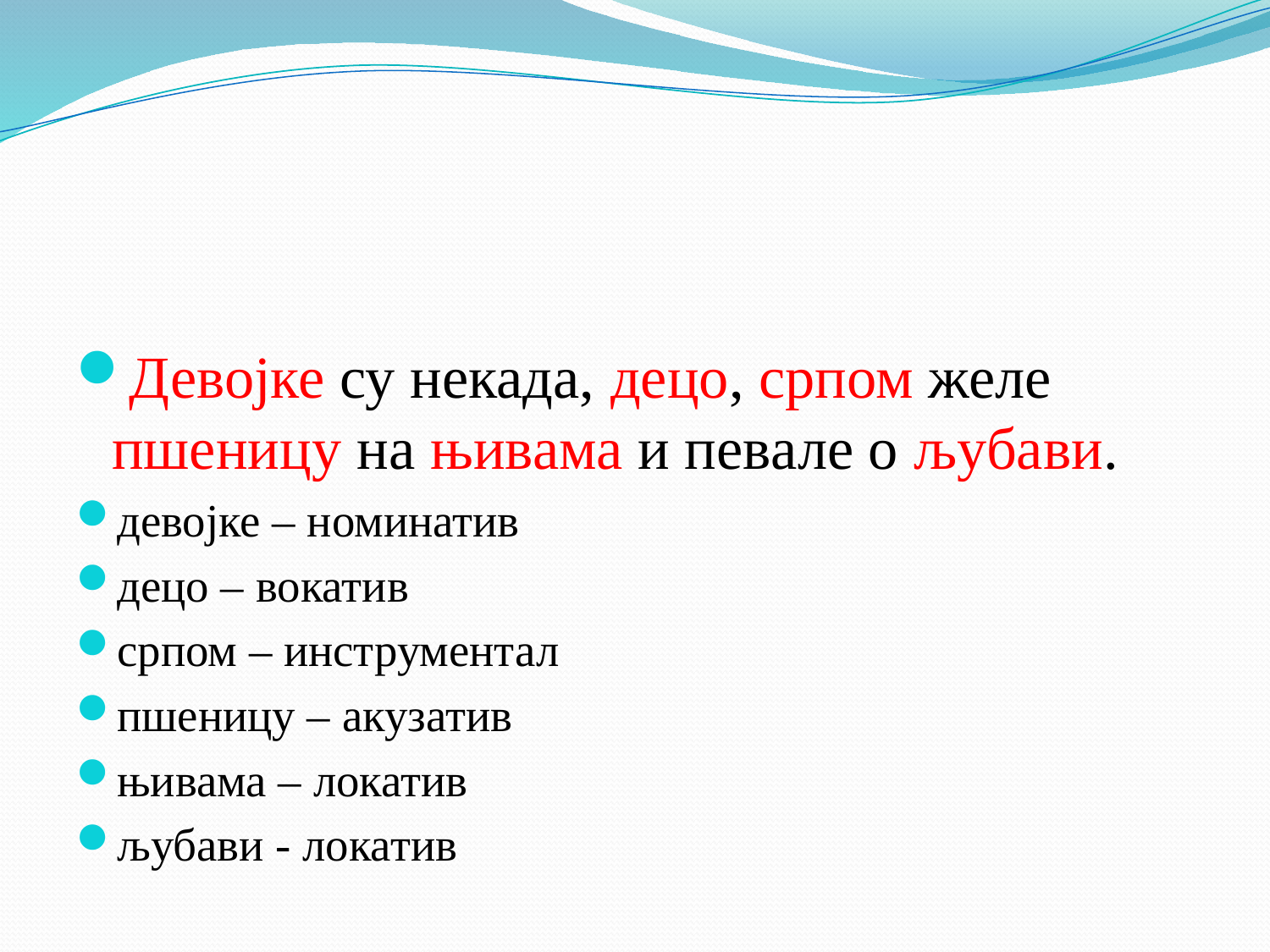

#

Девојке су некада, децо, српом желе пшеницу на њивама и певале о љубави.
девојке – номинатив
децо – вокатив
српом – инструментал
пшеницу – акузатив
њивама – локатив
љубави - локатив